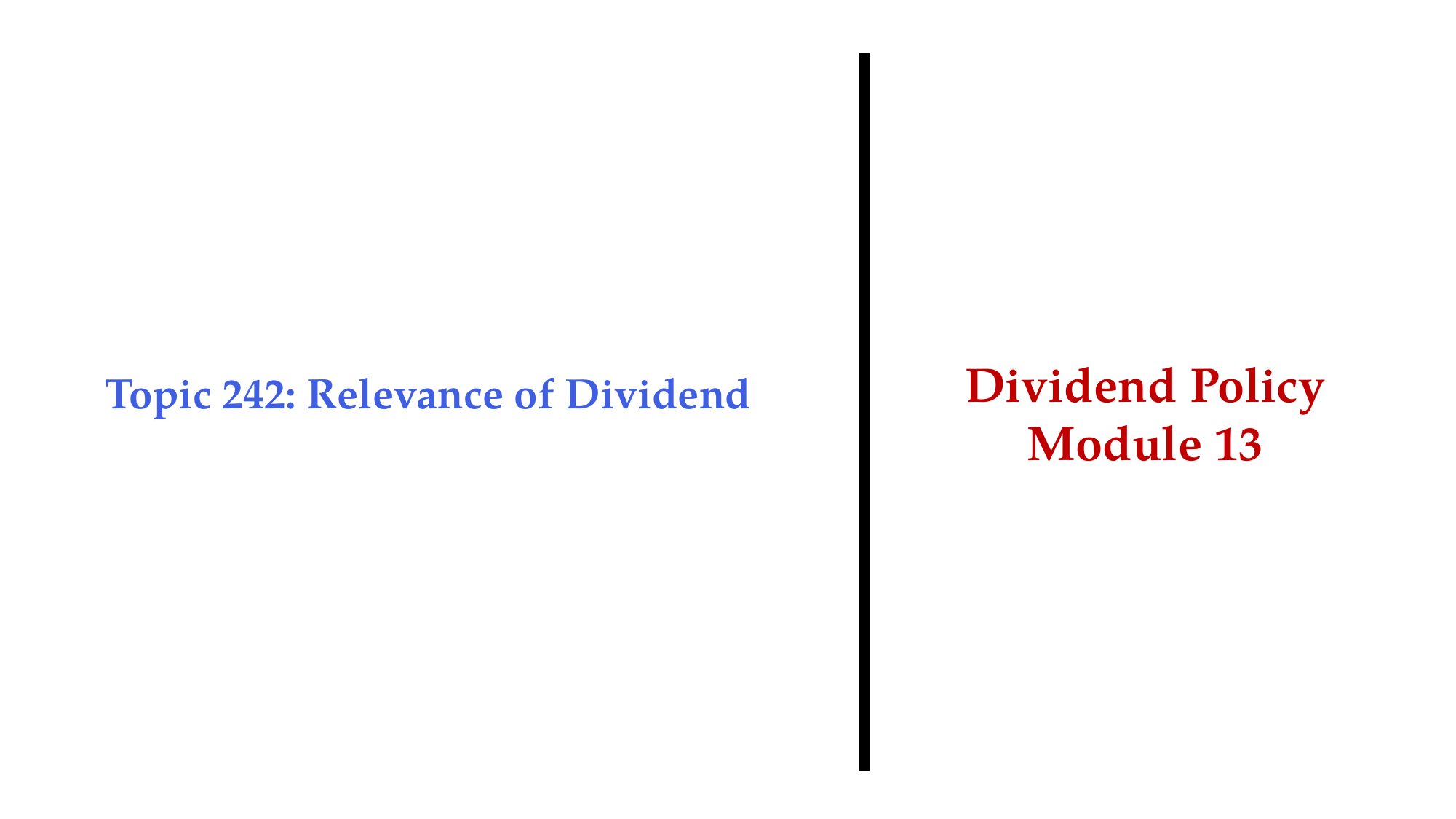

Topic 242: Relevance of Dividend
Dividend Policy
Module 13